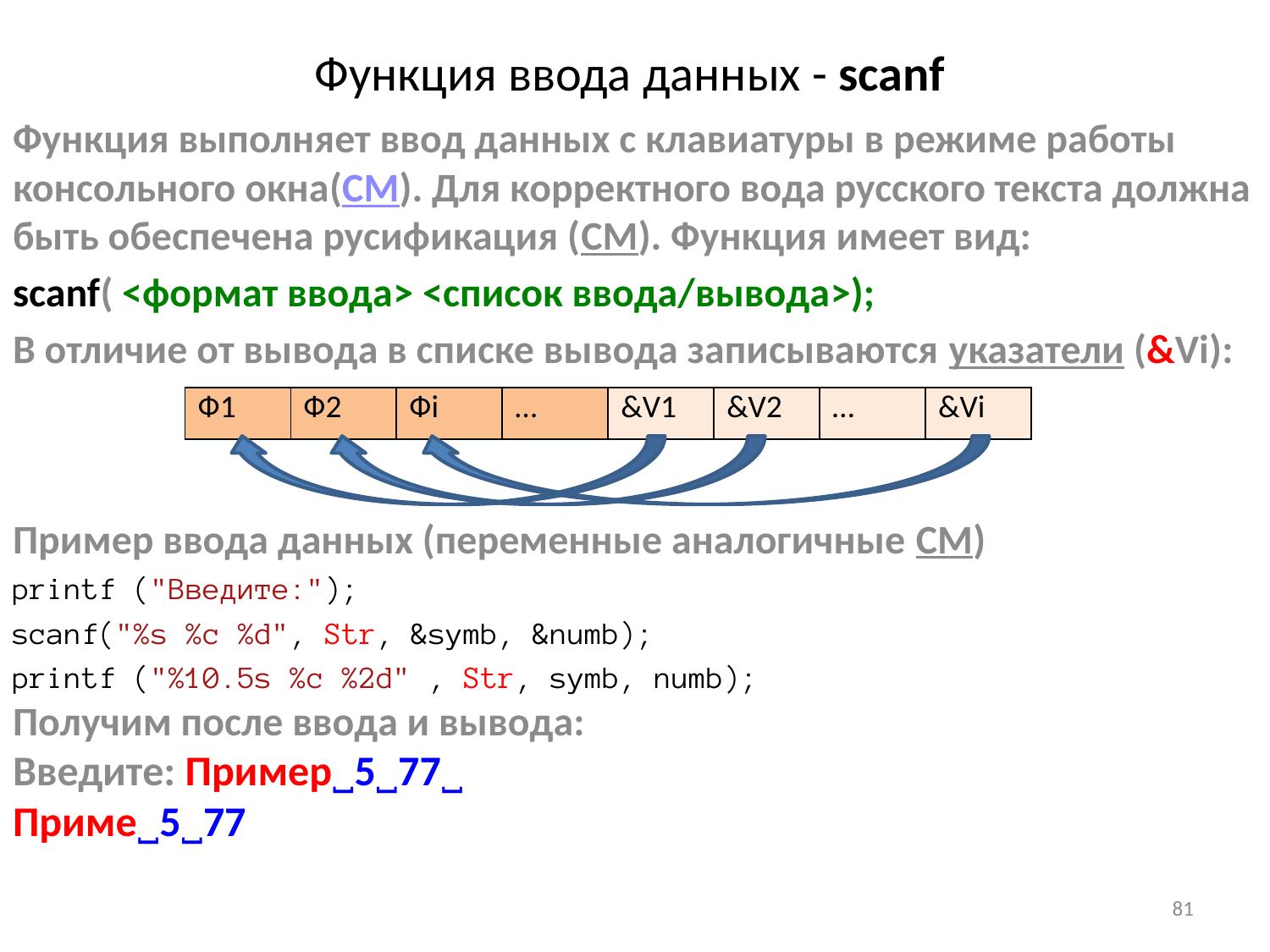

# Функция ввода данных - scanf
Функция выполняет ввод данных с клавиатуры в режиме работы консольного окна(СМ). Для корректного вода русского текста должна быть обеспечена русификация (СМ). Функция имеет вид:
scanf( <формат ввода> <список ввода/вывода>);
В отличие от вывода в списке вывода записываются указатели (&Vi):

Пример ввода данных (переменные аналогичные СМ)
printf ("Введите:");
scanf("%s %c %d", Str, &symb, &numb);
printf ("%10.5s %c %2d" , Str, symb, numb);
Получим после ввода и вывода:
Введите: Пример˽5˽77˽
Приме˽5˽77

| Ф1 | Ф2 | Фi | … | &V1 | &V2 | … | &Vi |
| --- | --- | --- | --- | --- | --- | --- | --- |

81